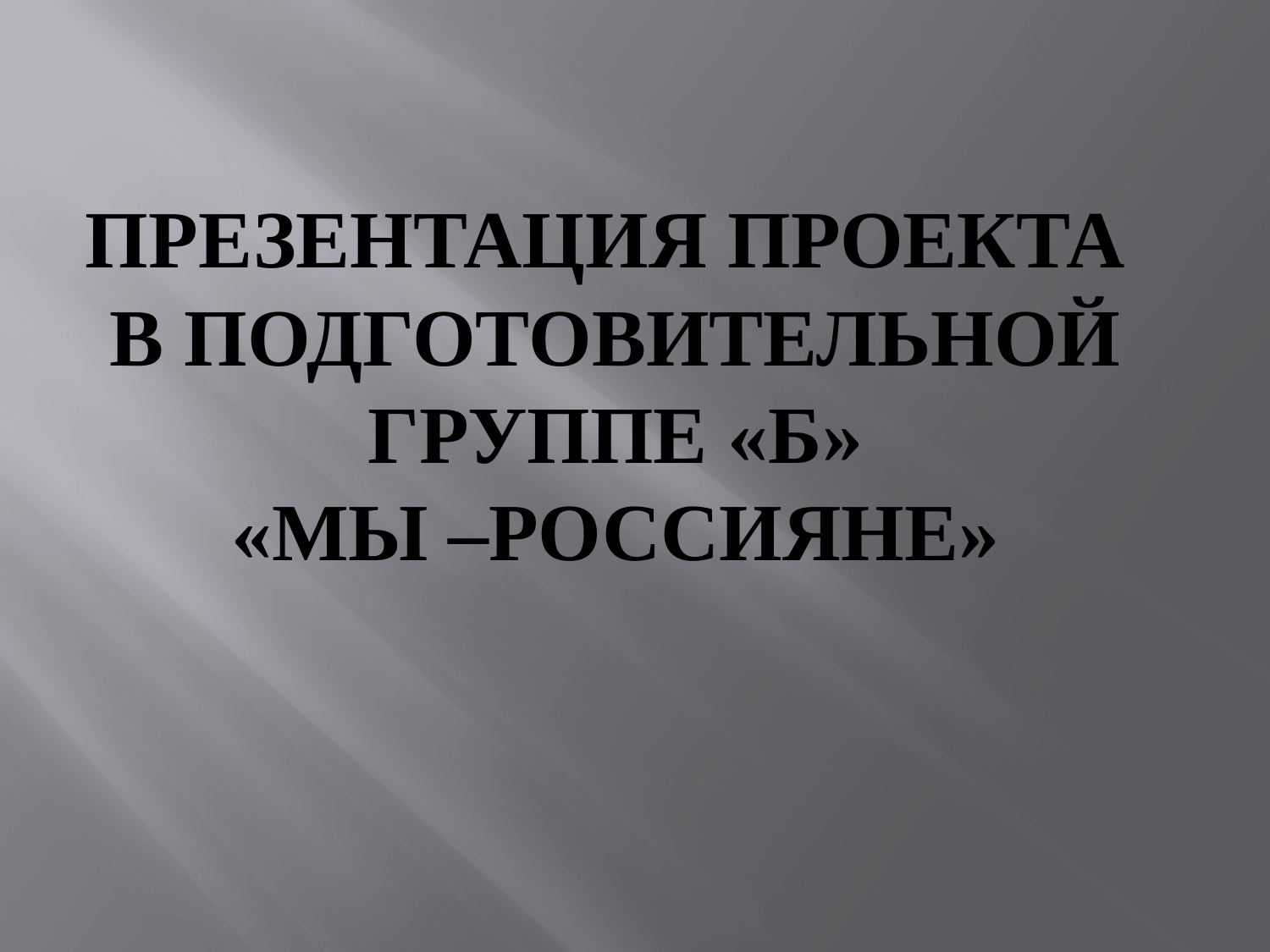

# Презентация проекта в подготовительной группе «Б» «Мы –россияне»